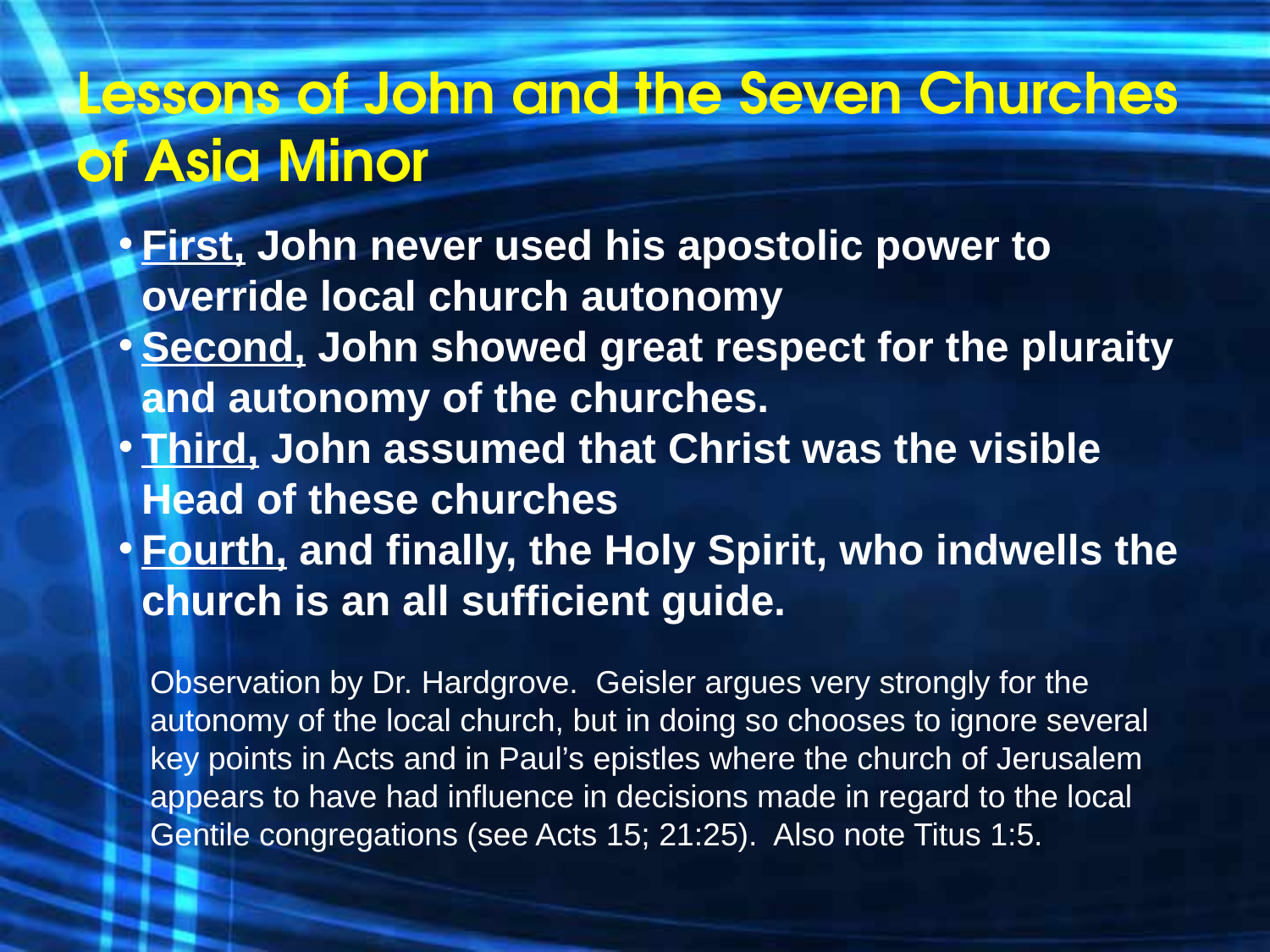

# Lessons of John and the Seven Churches of Asia Minor
First, John never used his apostolic power to override local church autonomy
Second, John showed great respect for the pluraity and autonomy of the churches.
Third, John assumed that Christ was the visible Head of these churches
Fourth, and finally, the Holy Spirit, who indwells the church is an all sufficient guide.
Observation by Dr. Hardgrove.  Geisler argues very strongly for the autonomy of the local church, but in doing so chooses to ignore several key points in Acts and in Paul’s epistles where the church of Jerusalem appears to have had influence in decisions made in regard to the local Gentile congregations (see Acts 15; 21:25).  Also note Titus 1:5.